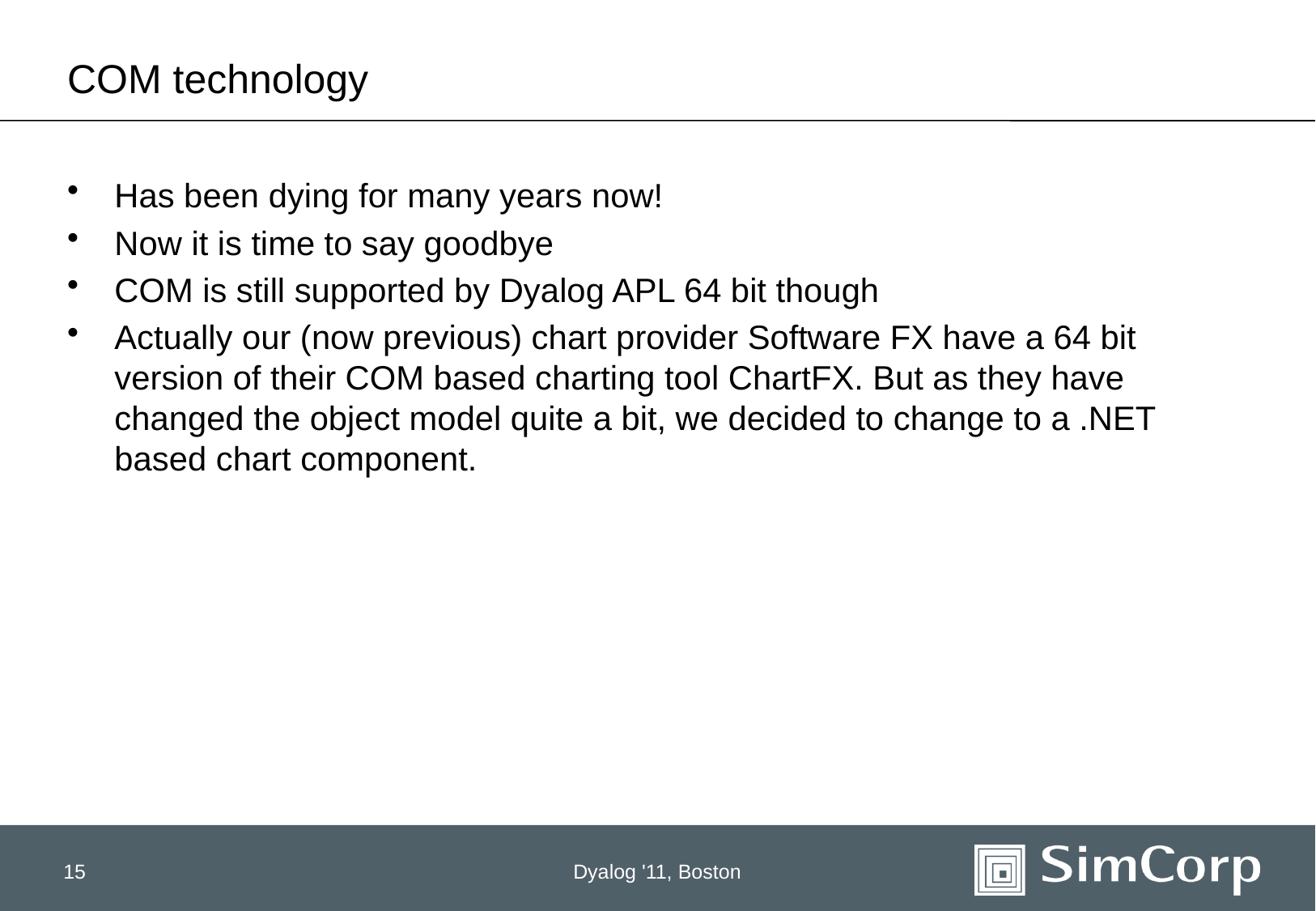

# COM technology
Has been dying for many years now!
Now it is time to say goodbye
COM is still supported by Dyalog APL 64 bit though
Actually our (now previous) chart provider Software FX have a 64 bit version of their COM based charting tool ChartFX. But as they have changed the object model quite a bit, we decided to change to a .NET based chart component.
15
Dyalog '11, Boston